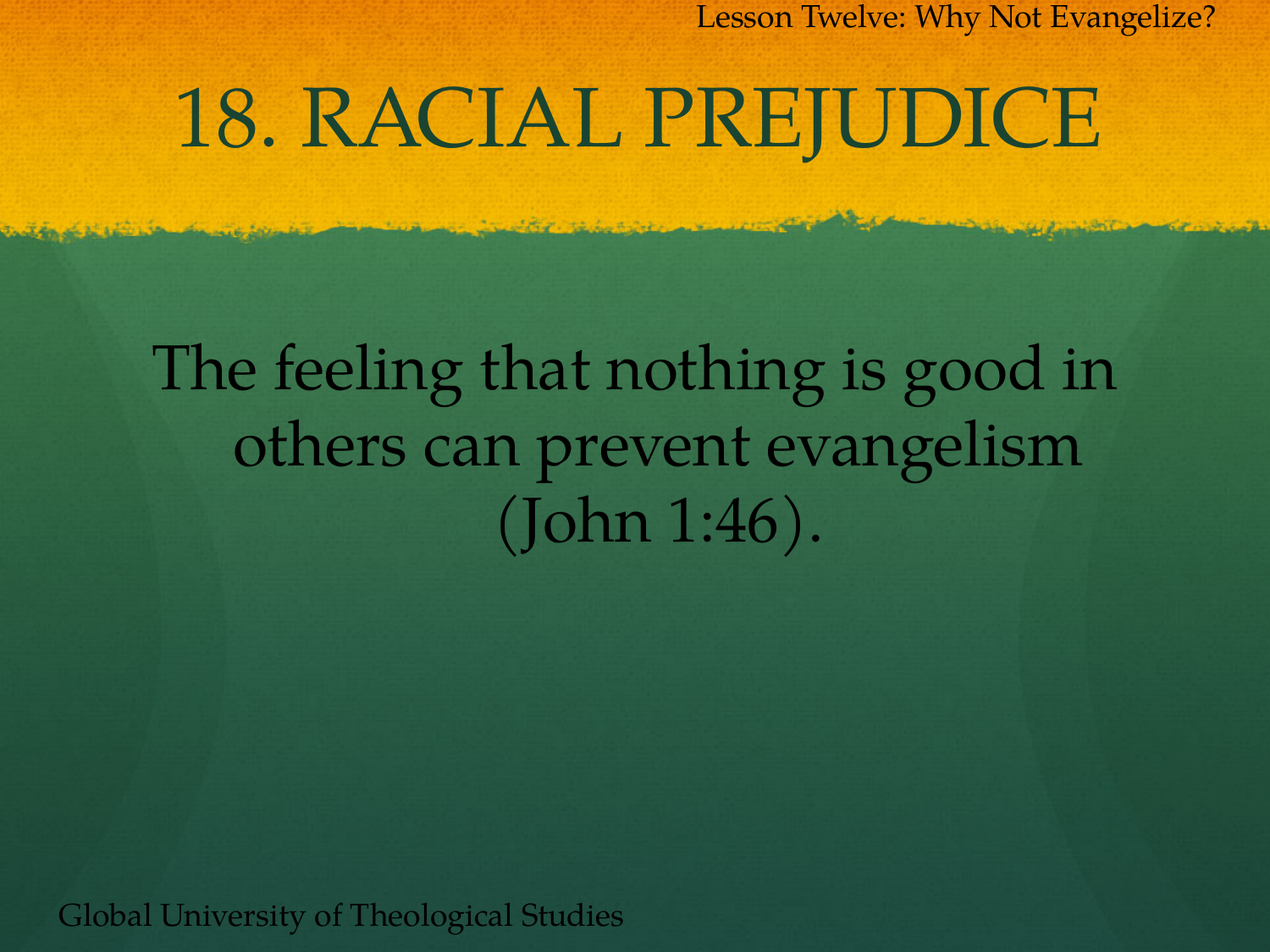

Lesson Twelve: Why Not Evangelize?

# 18. Racial Prejudice
The feeling that nothing is good in others can prevent evangelism (John 1:46).
Global University of Theological Studies